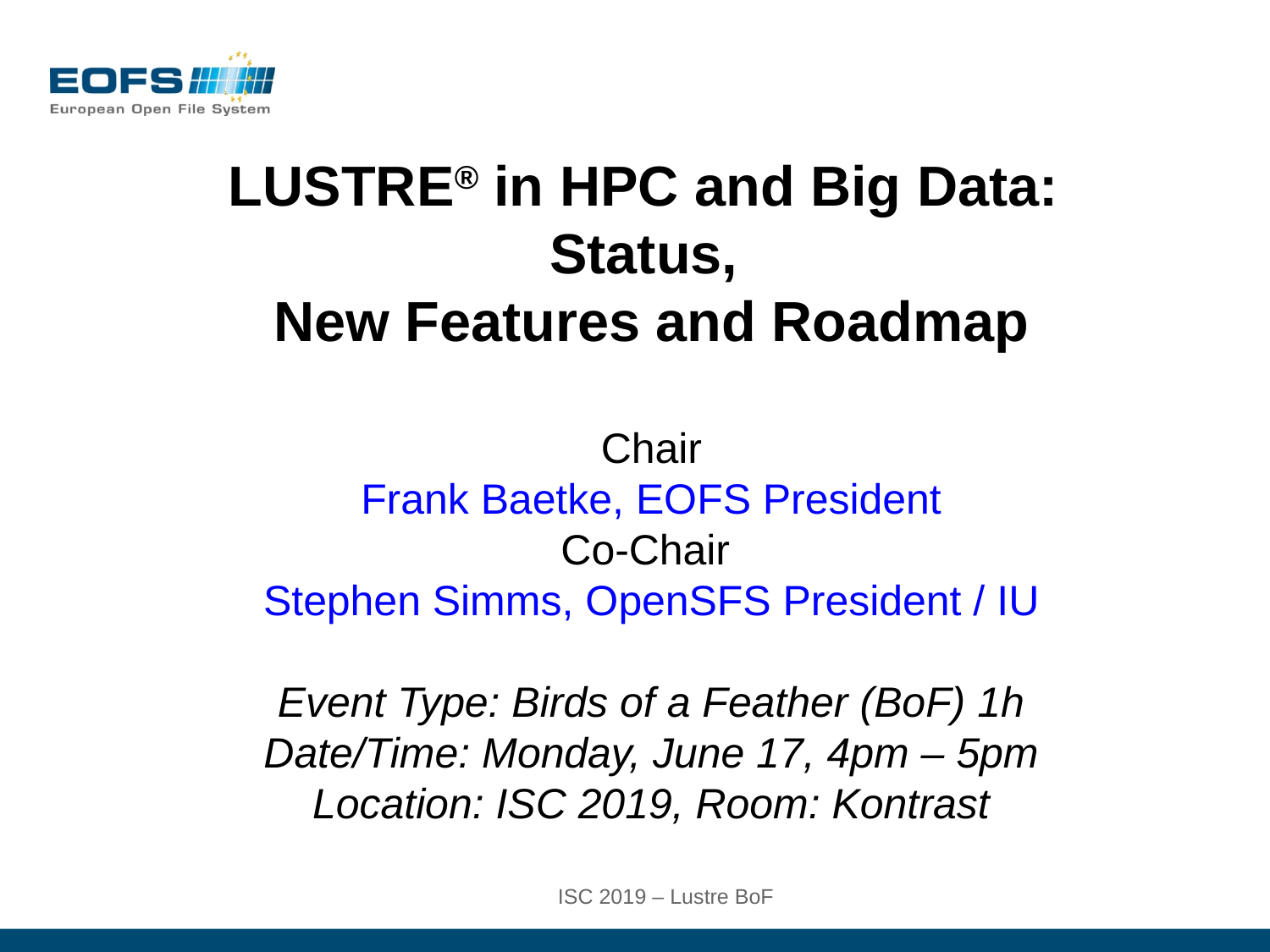

LUSTRE® in HPC and Big Data:
Status,
New Features and Roadmap
Chair
Frank Baetke, EOFS President
Co-Chair
Stephen Simms, OpenSFS President / IU
Event Type: Birds of a Feather (BoF) 1h
Date/Time: Monday, June 17, 4pm – 5pm
Location: ISC 2019, Room: Kontrast

ISC 2019 – Lustre BoF